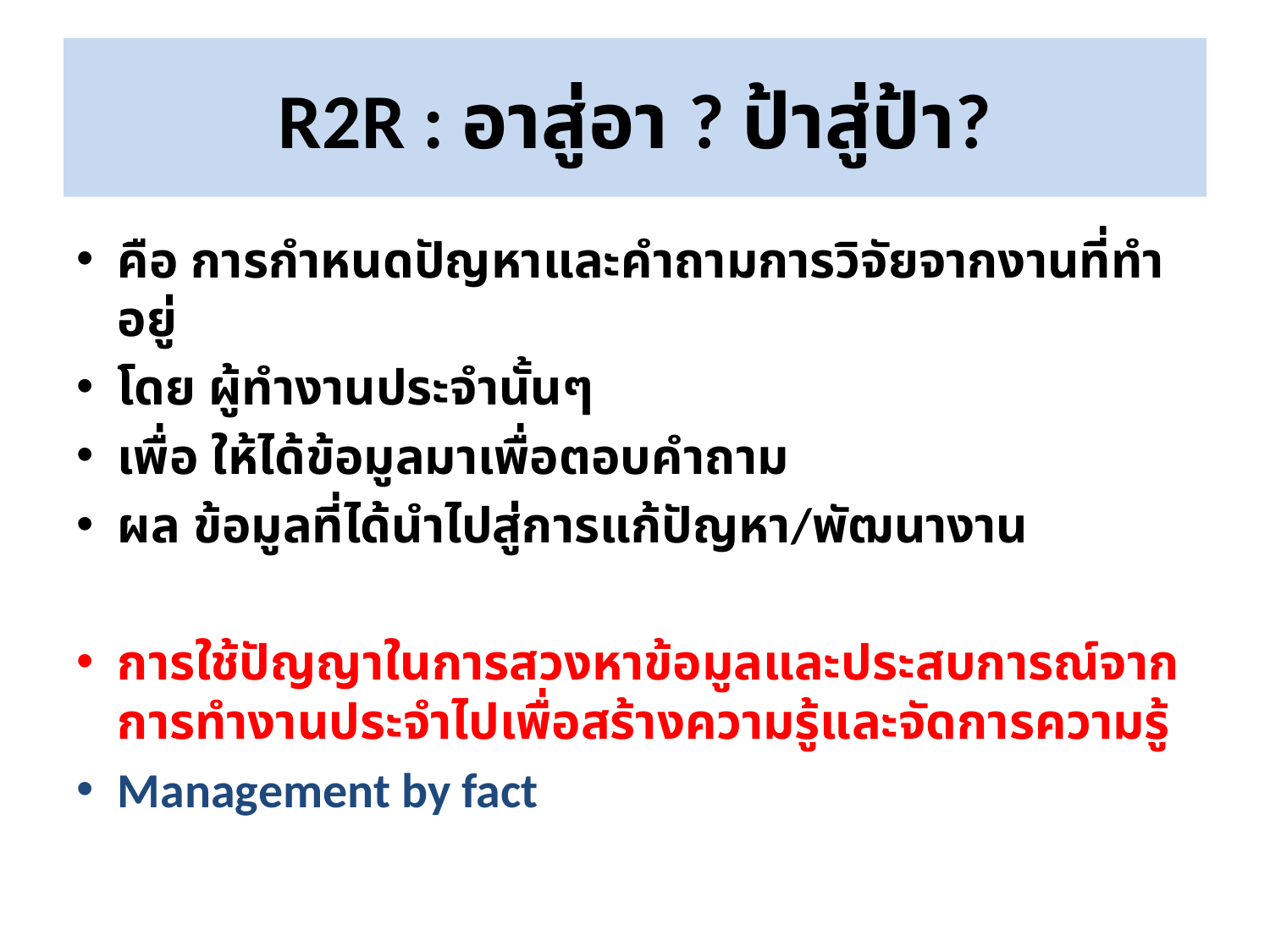

# R2R : อาสู่อา ? ป้าสู่ป้า?
คือ การกำหนดปัญหาและคำถามการวิจัยจากงานที่ทำอยู่
โดย ผู้ทำงานประจำนั้นๆ
เพื่อ ให้ได้ข้อมูลมาเพื่อตอบคำถาม
ผล ข้อมูลที่ได้นำไปสู่การแก้ปัญหา/พัฒนางาน

การใช้ปัญญาในการสวงหาข้อมูลและประสบการณ์จากการทำงานประจำไปเพื่อสร้างความรู้และจัดการความรู้
Management by fact